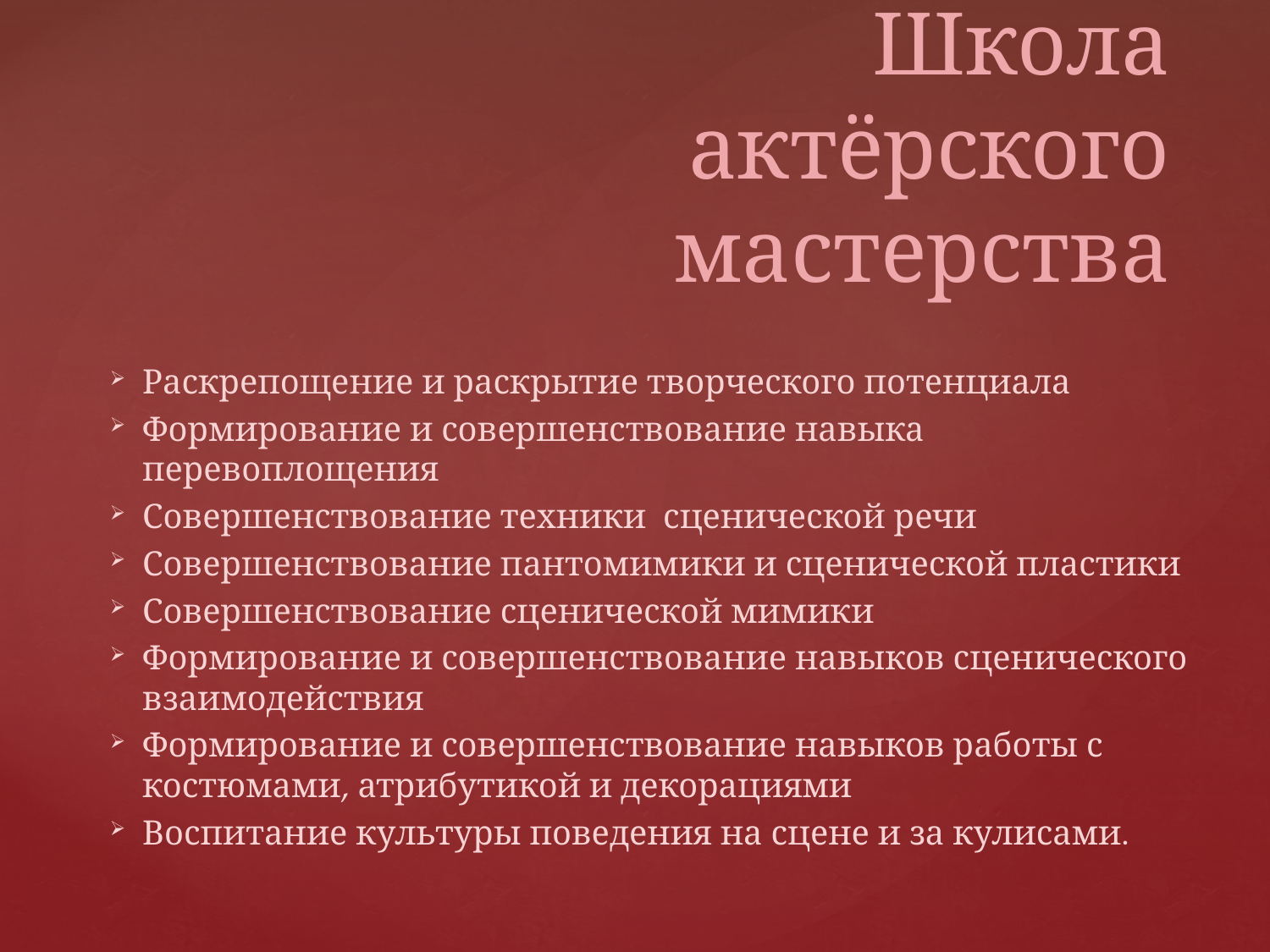

# Школа актёрского мастерства
Раскрепощение и раскрытие творческого потенциала
Формирование и совершенствование навыка перевоплощения
Совершенствование техники  сценической речи
Совершенствование пантомимики и сценической пластики
Совершенствование сценической мимики
Формирование и совершенствование навыков сценического взаимодействия
Формирование и совершенствование навыков работы с костюмами, атрибутикой и декорациями
Воспитание культуры поведения на сцене и за кулисами.